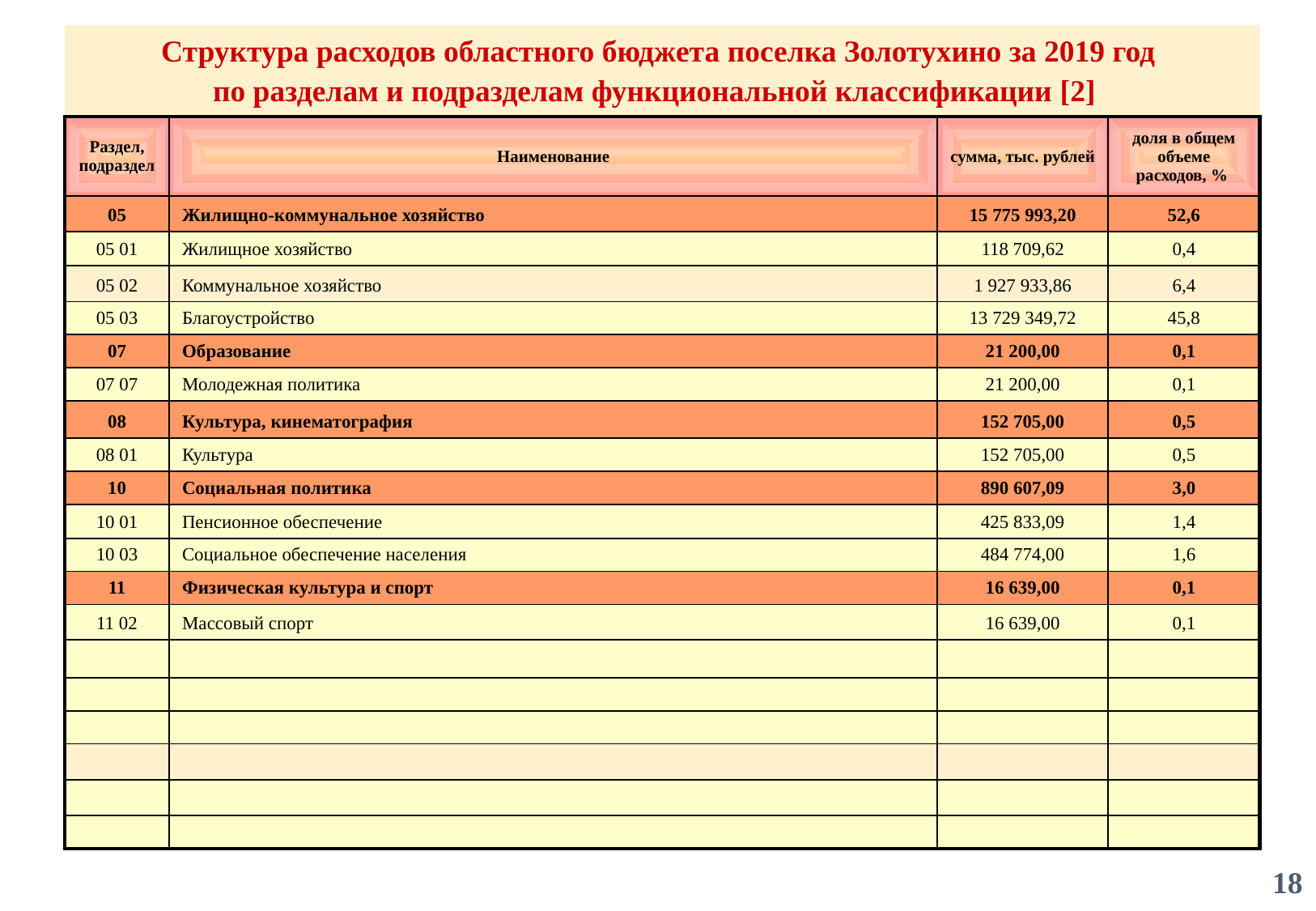

# Структура расходов областного бюджета поселка Золотухино за 2019 год по разделам и подразделам функциональной классификации [2]
|  |  |  |  |
| --- | --- | --- | --- |
| Раздел, подраздел | Наименование | сумма, тыс. рублей | доля в общем объеме расходов, % |
| 05 | Жилищно-коммунальное хозяйство | 15 775 993,20 | 52,6 |
| 05 01 | Жилищное хозяйство | 118 709,62 | 0,4 |
| 05 02 | Коммунальное хозяйство | 1 927 933,86 | 6,4 |
| 05 03 | Благоустройство | 13 729 349,72 | 45,8 |
| 07 | Образование | 21 200,00 | 0,1 |
| 07 07 | Молодежная политика | 21 200,00 | 0,1 |
| 08 | Культура, кинематография | 152 705,00 | 0,5 |
| 08 01 | Культура | 152 705,00 | 0,5 |
| 10 | Социальная политика | 890 607,09 | 3,0 |
| 10 01 | Пенсионное обеспечение | 425 833,09 | 1,4 |
| 10 03 | Социальное обеспечение населения | 484 774,00 | 1,6 |
| 11 | Физическая культура и спорт | 16 639,00 | 0,1 |
| 11 02 | Массовый спорт | 16 639,00 | 0,1 |
|  |  |  |  |
|  |  |  |  |
|  |  |  |  |
|  |  |  |  |
|  |  |  |  |
|  |  |  |  |
18